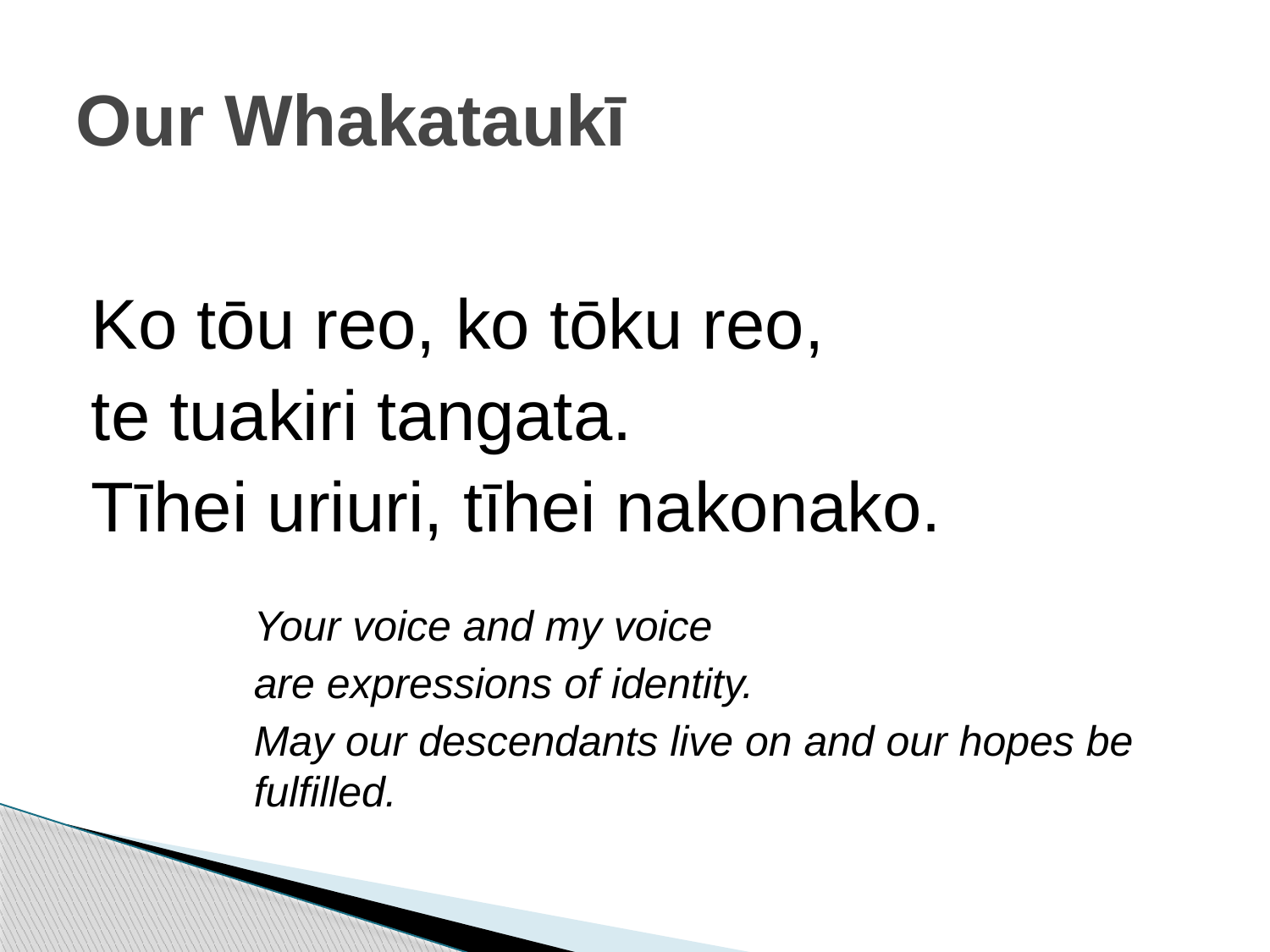

# Our Whakataukī

Ko tōu reo, ko tōku reo,
te tuakiri tangata.
Tīhei uriuri, tīhei nakonako.

		Your voice and my voice
		are expressions of identity.
		May our descendants live on and our hopes be 	fulfilled.